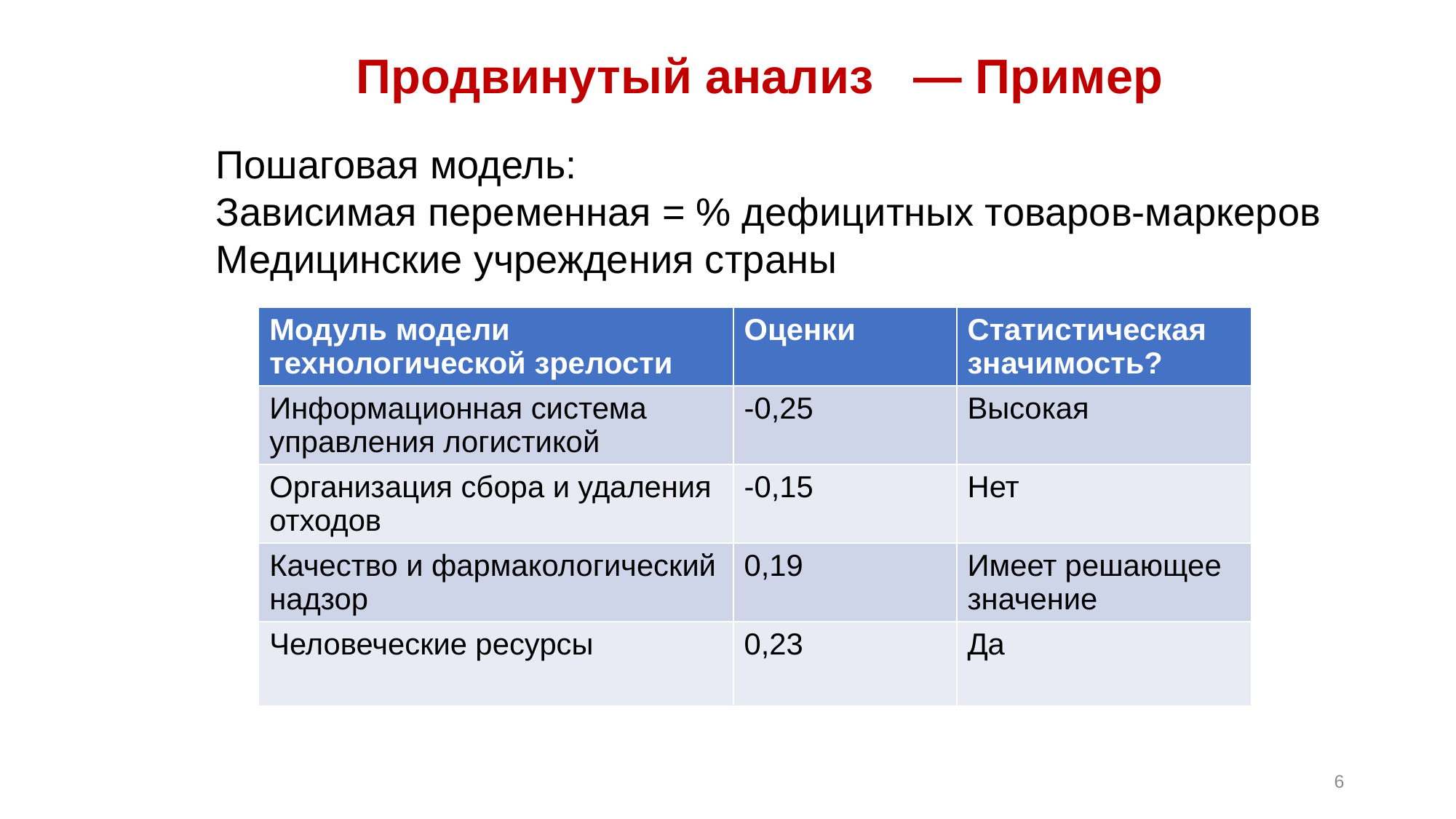

# Продвинутый анализ   — Пример
Пошаговая модель:
Зависимая переменная = % дефицитных товаров-маркеров
Медицинские учреждения страны
| Модуль модели технологической зрелости | Оценки | Статистическая значимость? |
| --- | --- | --- |
| Информационная система управления логистикой | -0,25 | Высокая |
| Организация сбора и удаления отходов | -0,15 | Нет |
| Качество и фармакологический надзор | 0,19 | Имеет решающее значение |
| Человеческие ресурсы | 0,23 | Да |
6